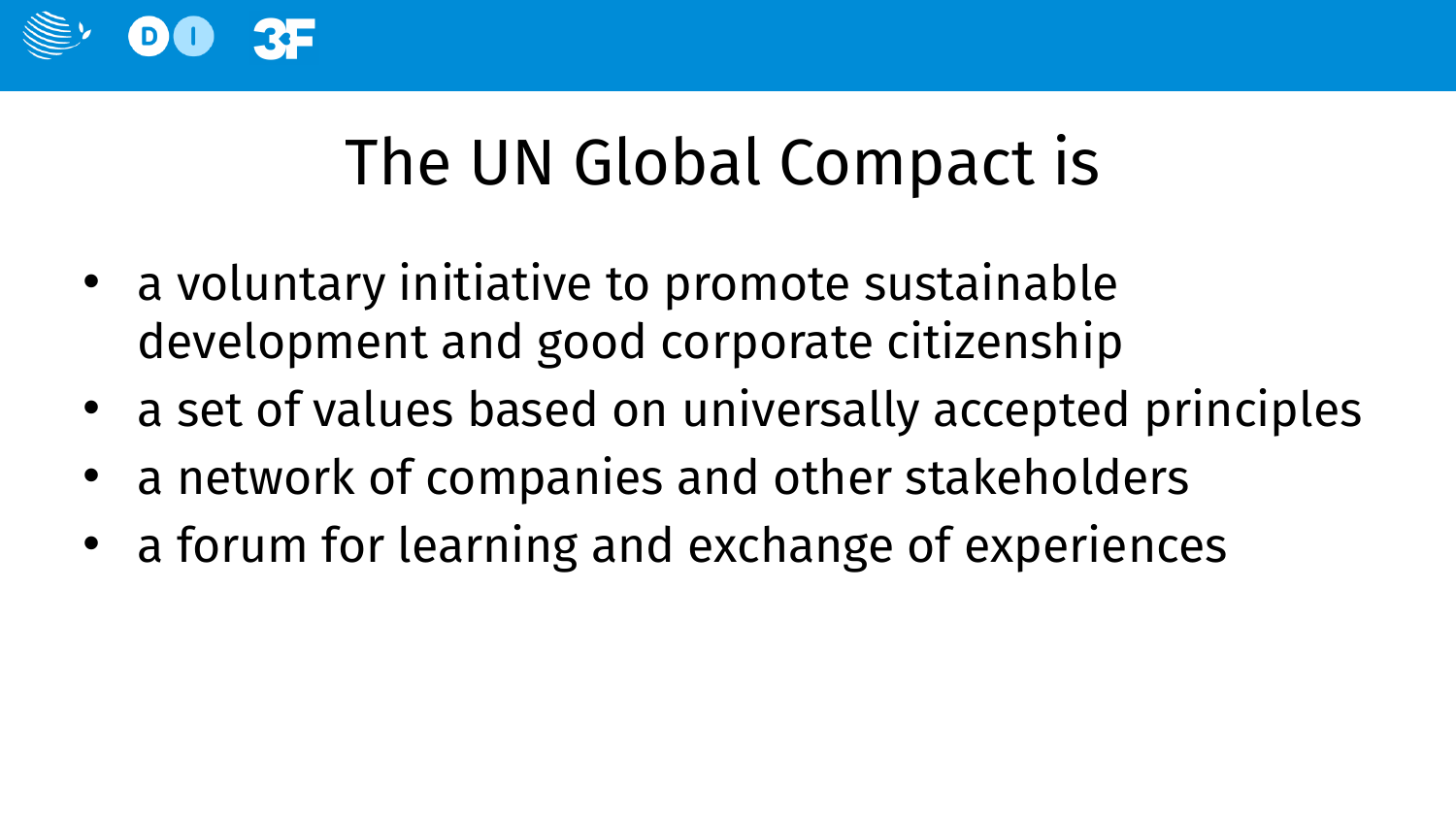

# The UN Global Compact is
a voluntary initiative to promote sustainable development and good corporate citizenship
a set of values based on universally accepted principles
a network of companies and other stakeholders
a forum for learning and exchange of experiences